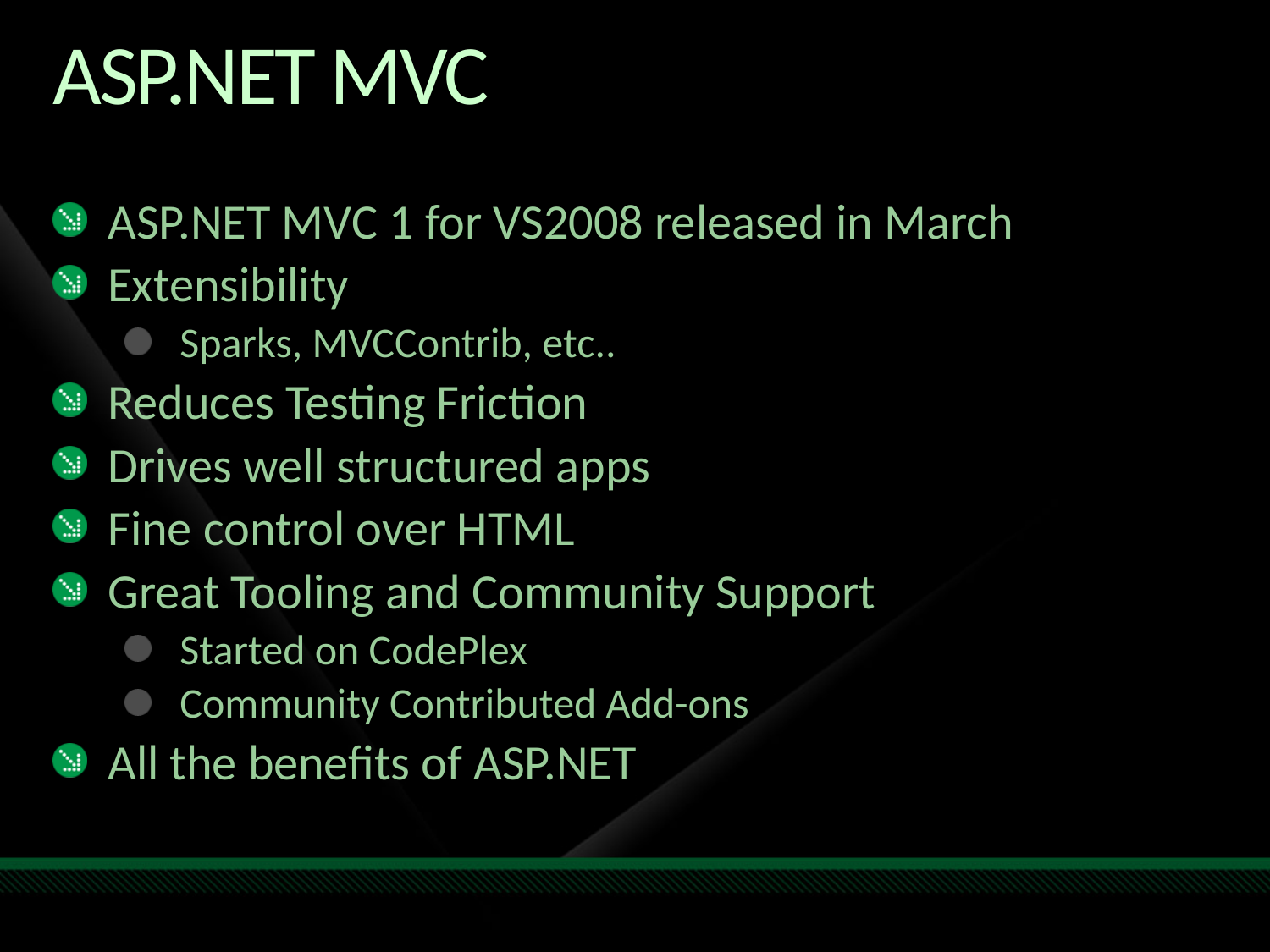

# ASP.NET MVC
ASP.NET MVC 1 for VS2008 released in March
Extensibility
Sparks, MVCContrib, etc..
Reduces Testing Friction
Drives well structured apps
Fine control over HTML
Great Tooling and Community Support
Started on CodePlex
Community Contributed Add-ons
All the benefits of ASP.NET